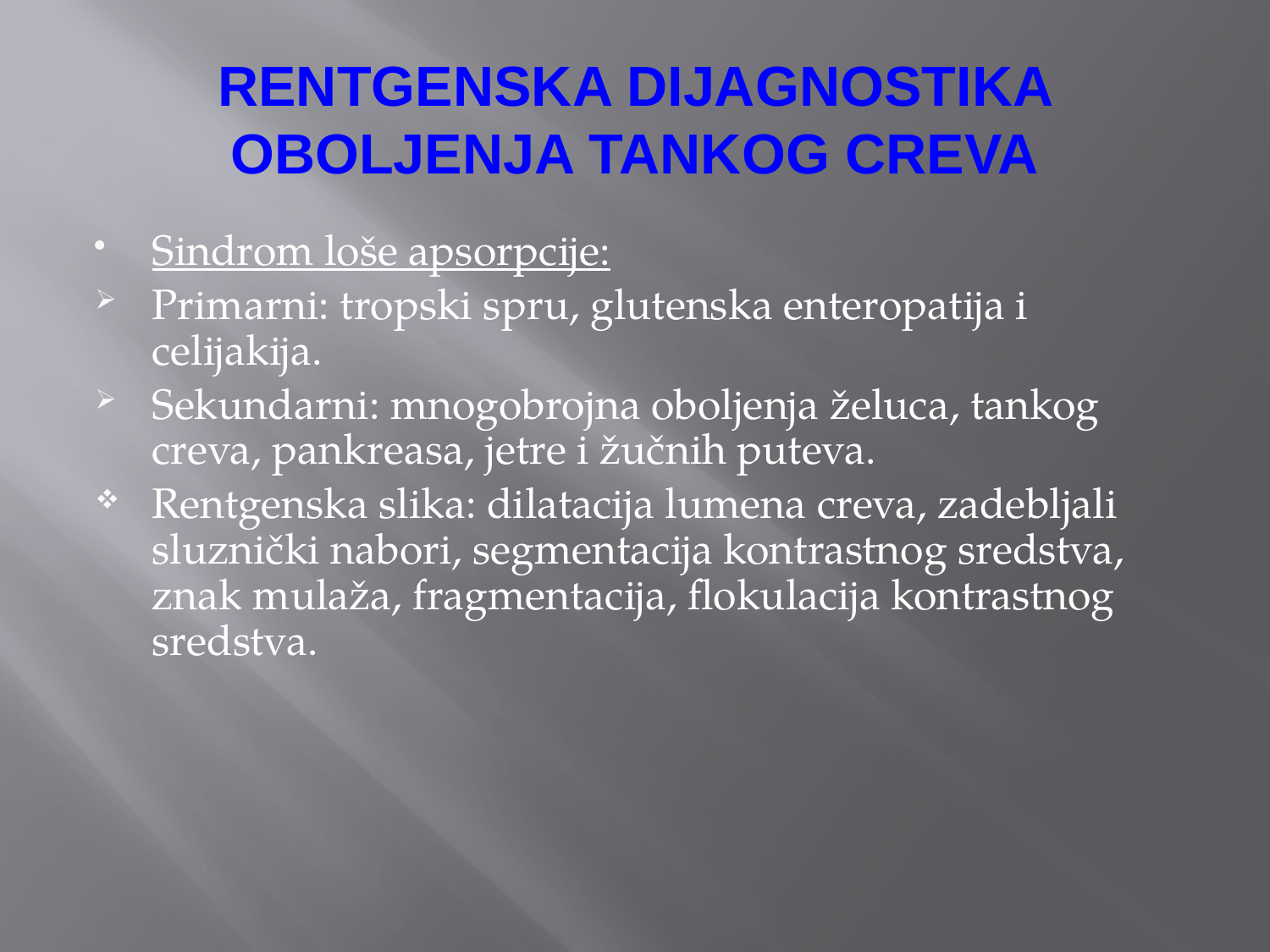

# RENTGENSKA DIJAGNOSTIKA OBOLJENJA TANKOG CREVA
Sindrom loše apsorpcije:
Primarni: tropski spru, glutenska enteropatija i celijakija.
Sekundarni: mnogobrojna oboljenja želuca, tankog creva, pankreasa, jetre i žučnih puteva.
Rentgenska slika: dilatacija lumena creva, zadebljali sluznički nabori, segmentacija kontrastnog sredstva, znak mulaža, fragmentacija, flokulacija kontrastnog sredstva.